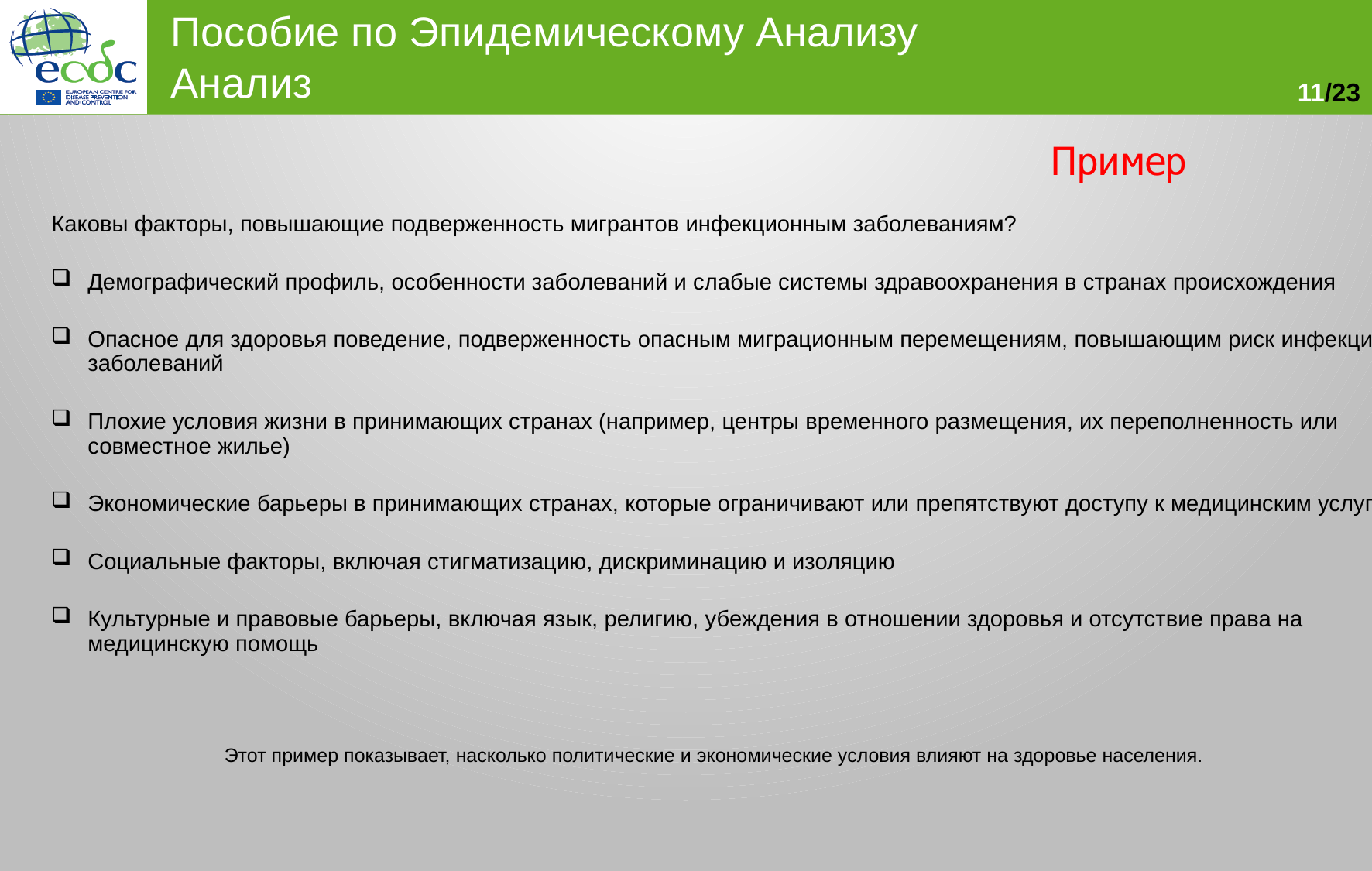

Пример
Каковы факторы, повышающие подверженность мигрантов инфекционным заболеваниям?

Демографический профиль, особенности заболеваний и слабые системы здравоохранения в странах происхождения

Опасное для здоровья поведение, подверженность опасным миграционным перемещениям, повышающим риск инфекционных заболеваний

Плохие условия жизни в принимающих странах (например, центры временного размещения, их переполненность или совместное жилье)

Экономические барьеры в принимающих странах, которые ограничивают или препятствуют доступу к медицинским услугам

Социальные факторы, включая стигматизацию, дискриминацию и изоляцию

Культурные и правовые барьеры, включая язык, религию, убеждения в отношении здоровья и отсутствие права на медицинскую помощь
Этот пример показывает, насколько политические и экономические условия влияют на здоровье населения.